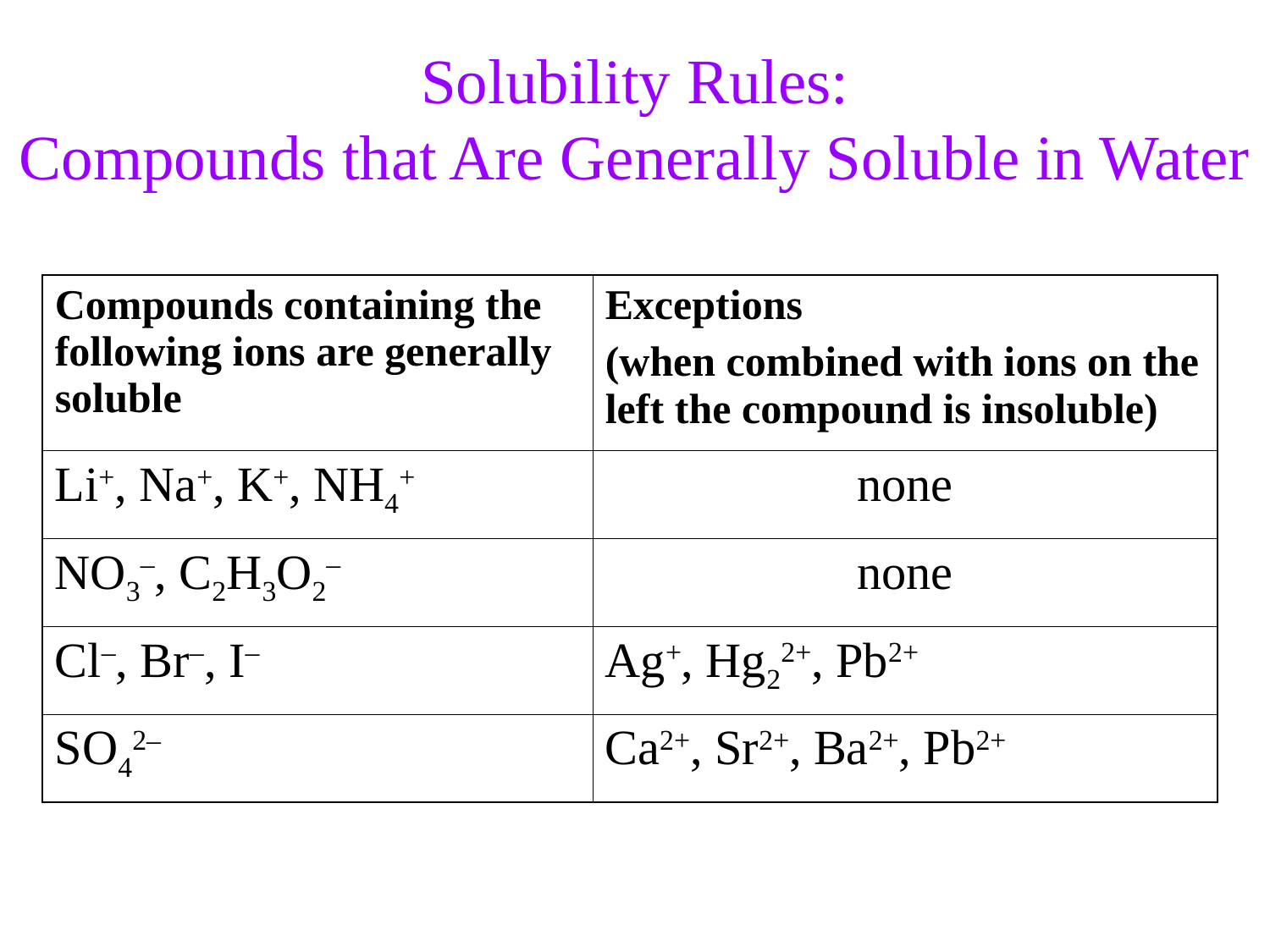

Solubility Rules:
Compounds that Are Generally Soluble in Water
| Compounds containing the following ions are generally soluble | Exceptions (when combined with ions on the left the compound is insoluble) |
| --- | --- |
| Li+, Na+, K+, NH4+ | none |
| NO3–, C2H3O2– | none |
| Cl–, Br–, I– | Ag+, Hg22+, Pb2+ |
| SO42– | Ca2+, Sr2+, Ba2+, Pb2+ |